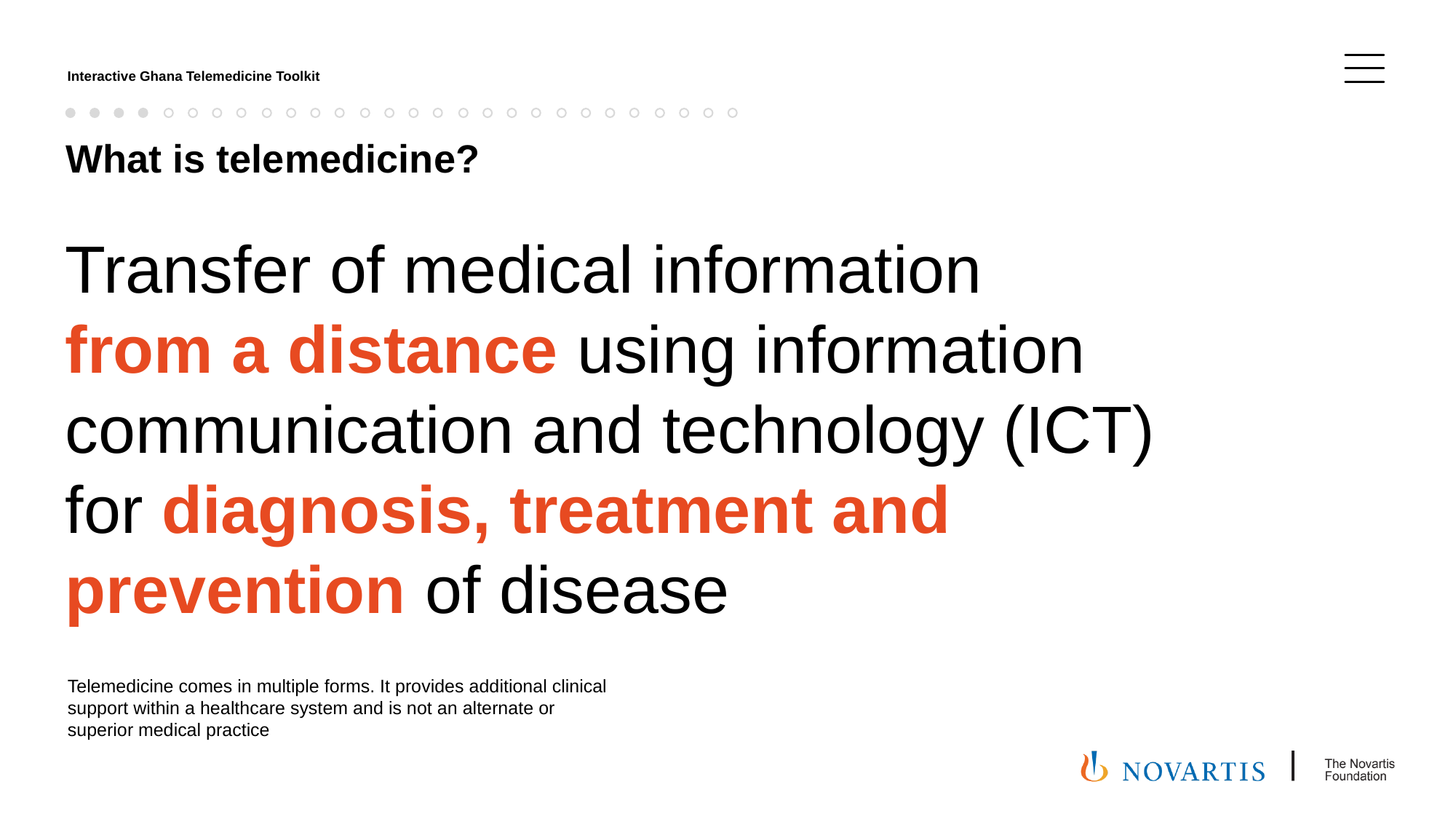

What is telemedicine?
Transfer of medical information   from a distance using information communication and technology (ICT) for diagnosis, treatment and prevention of disease
Telemedicine comes in multiple forms. It provides additional clinical support within a healthcare system and is not an alternate or superior medical practice